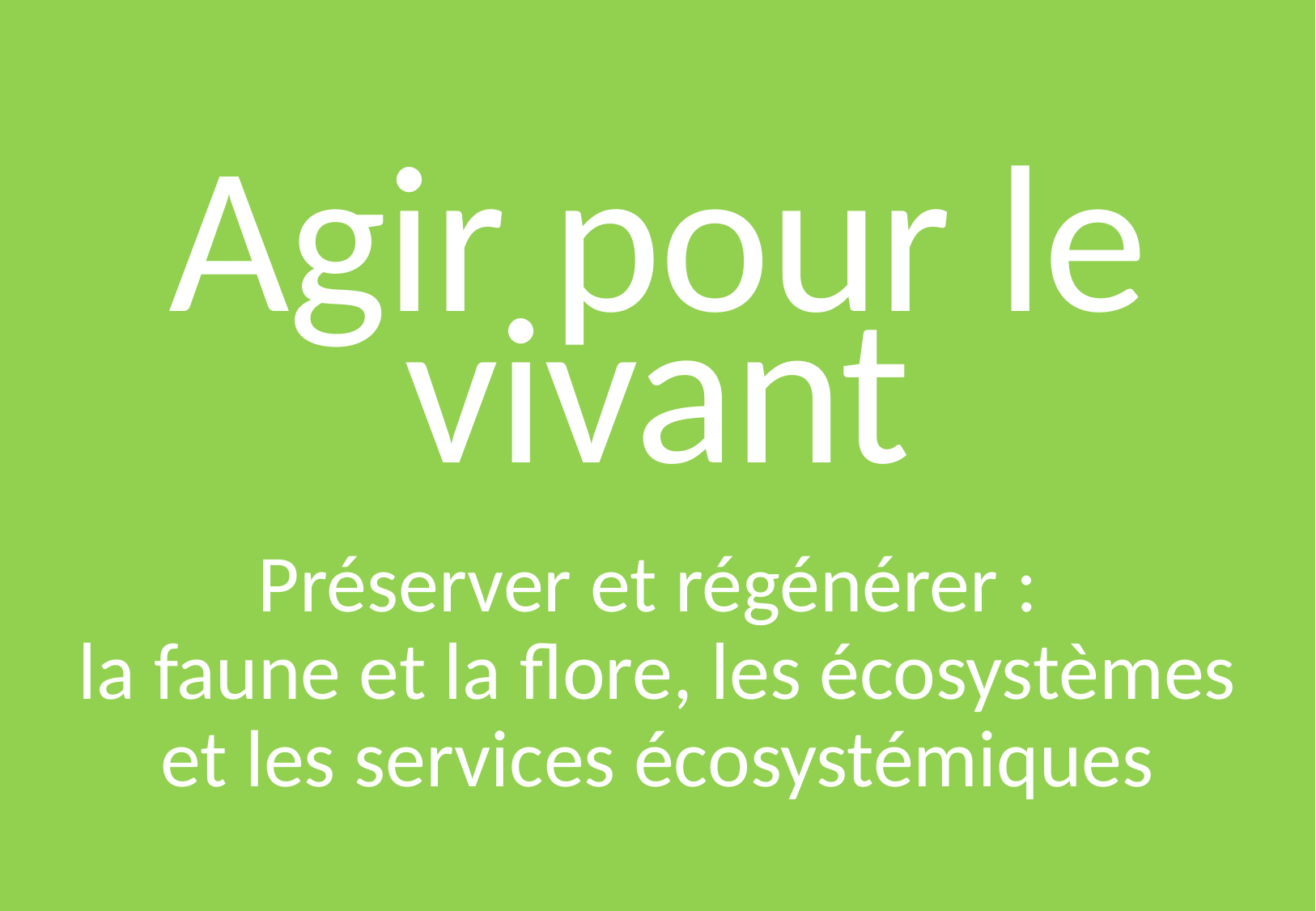

# Agir pour le vivant
Préserver et régénérer :
la faune et la flore, les écosystèmes et les services écosystémiques